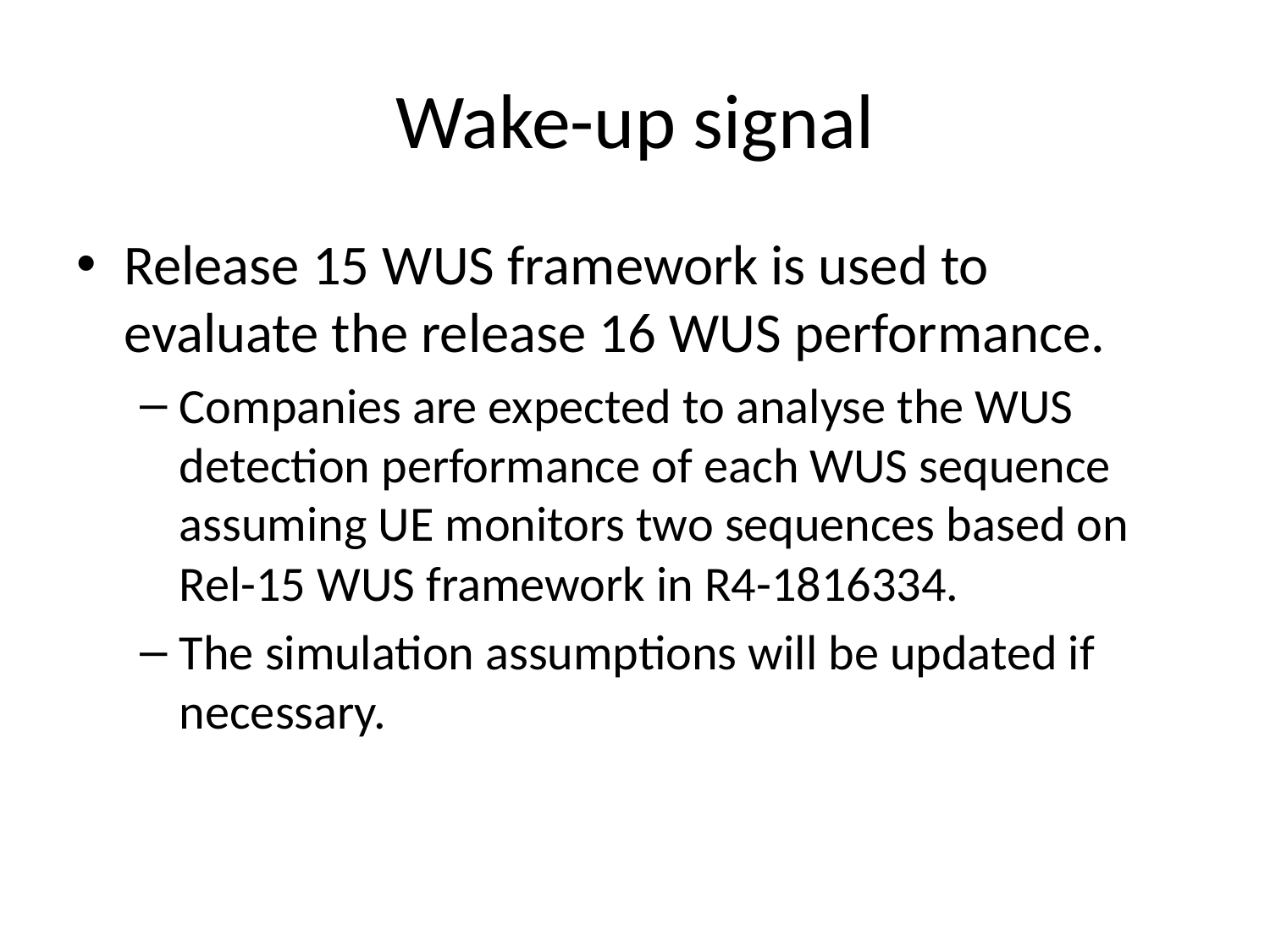

# Wake-up signal
Release 15 WUS framework is used to evaluate the release 16 WUS performance.
Companies are expected to analyse the WUS detection performance of each WUS sequence assuming UE monitors two sequences based on Rel-15 WUS framework in R4-1816334.
The simulation assumptions will be updated if necessary.